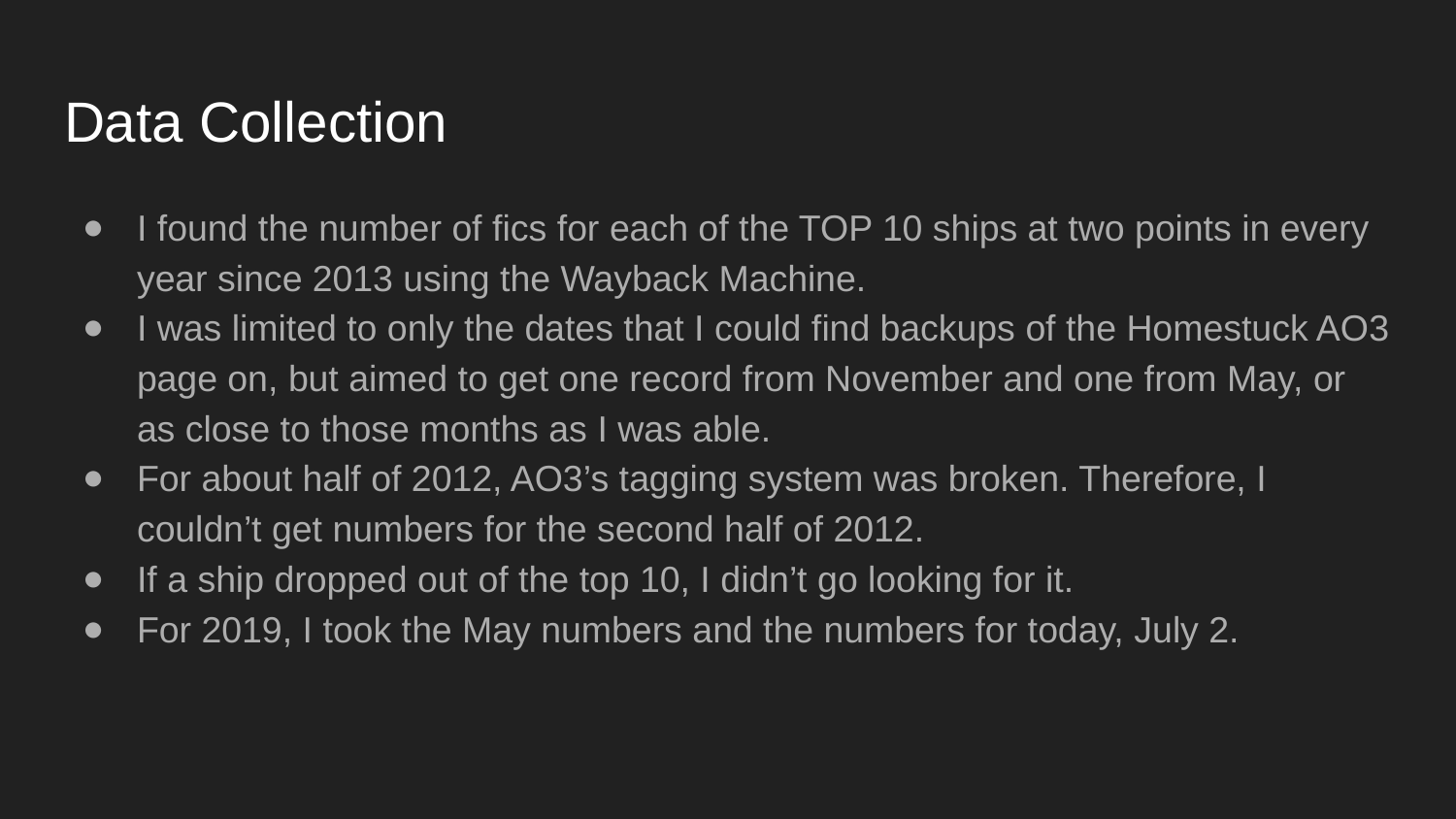

# Data Collection
I found the number of fics for each of the TOP 10 ships at two points in every year since 2013 using the Wayback Machine.
I was limited to only the dates that I could find backups of the Homestuck AO3 page on, but aimed to get one record from November and one from May, or as close to those months as I was able.
For about half of 2012, AO3’s tagging system was broken. Therefore, I couldn’t get numbers for the second half of 2012.
If a ship dropped out of the top 10, I didn’t go looking for it.
For 2019, I took the May numbers and the numbers for today, July 2.